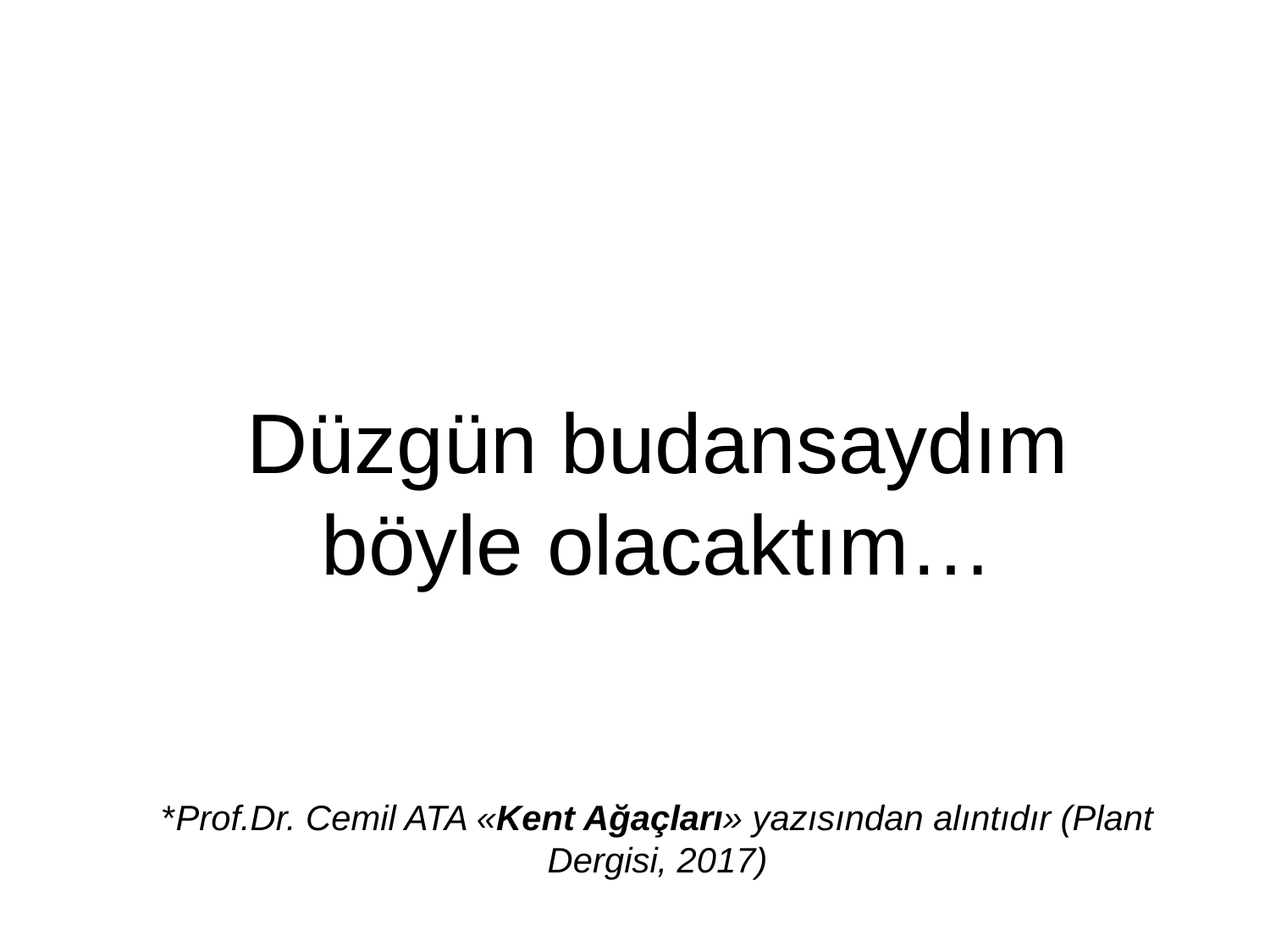

Düzgün budansaydım böyle olacaktım…

*Prof.Dr. Cemil ATA «Kent Ağaçları» yazısından alıntıdır (Plant Dergisi, 2017)